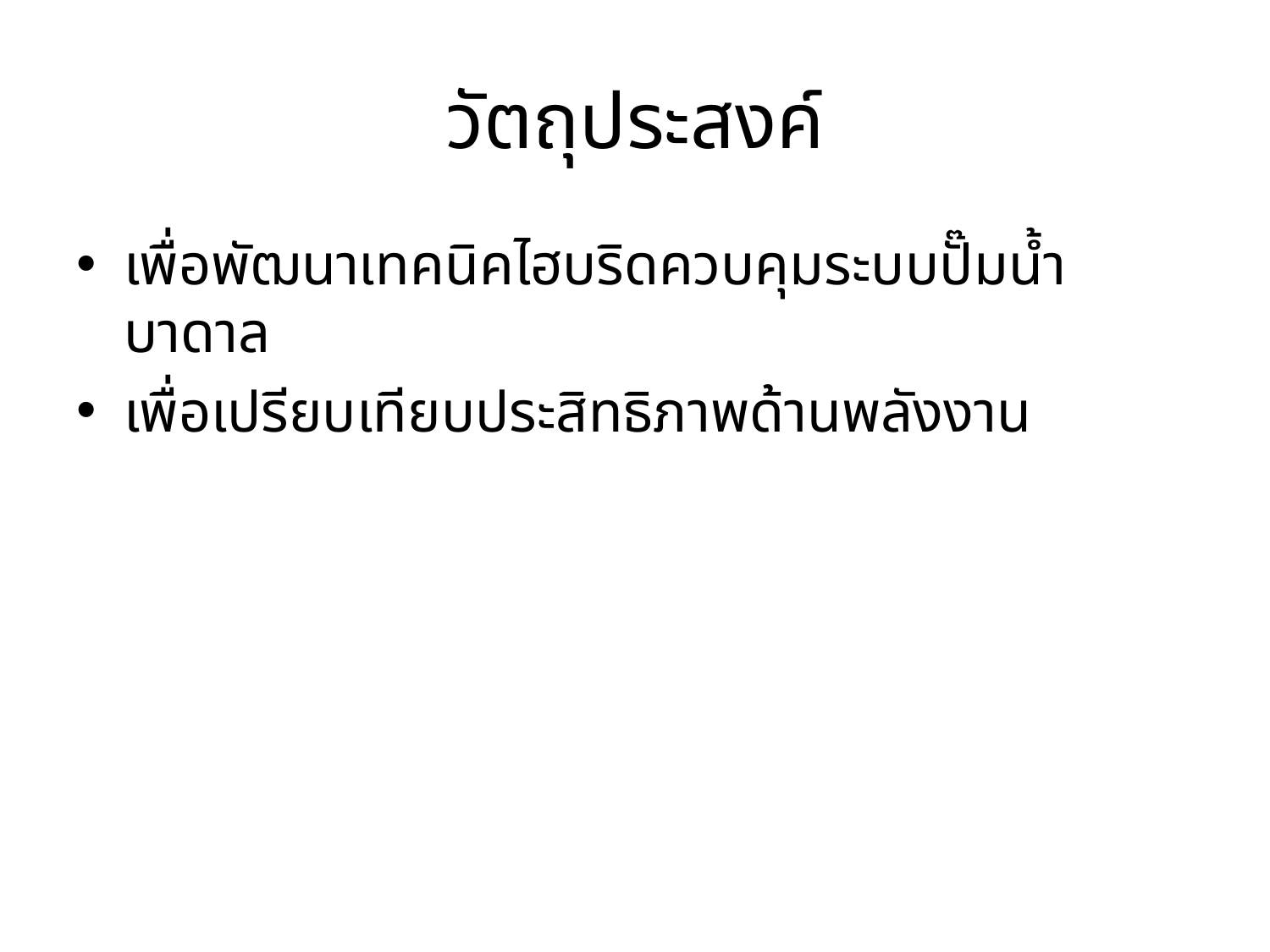

# วัตถุประสงค์
เพื่อพัฒนาเทคนิคไฮบริดควบคุมระบบปั๊มน้ำบาดาล
เพื่อเปรียบเทียบประสิทธิภาพด้านพลังงาน